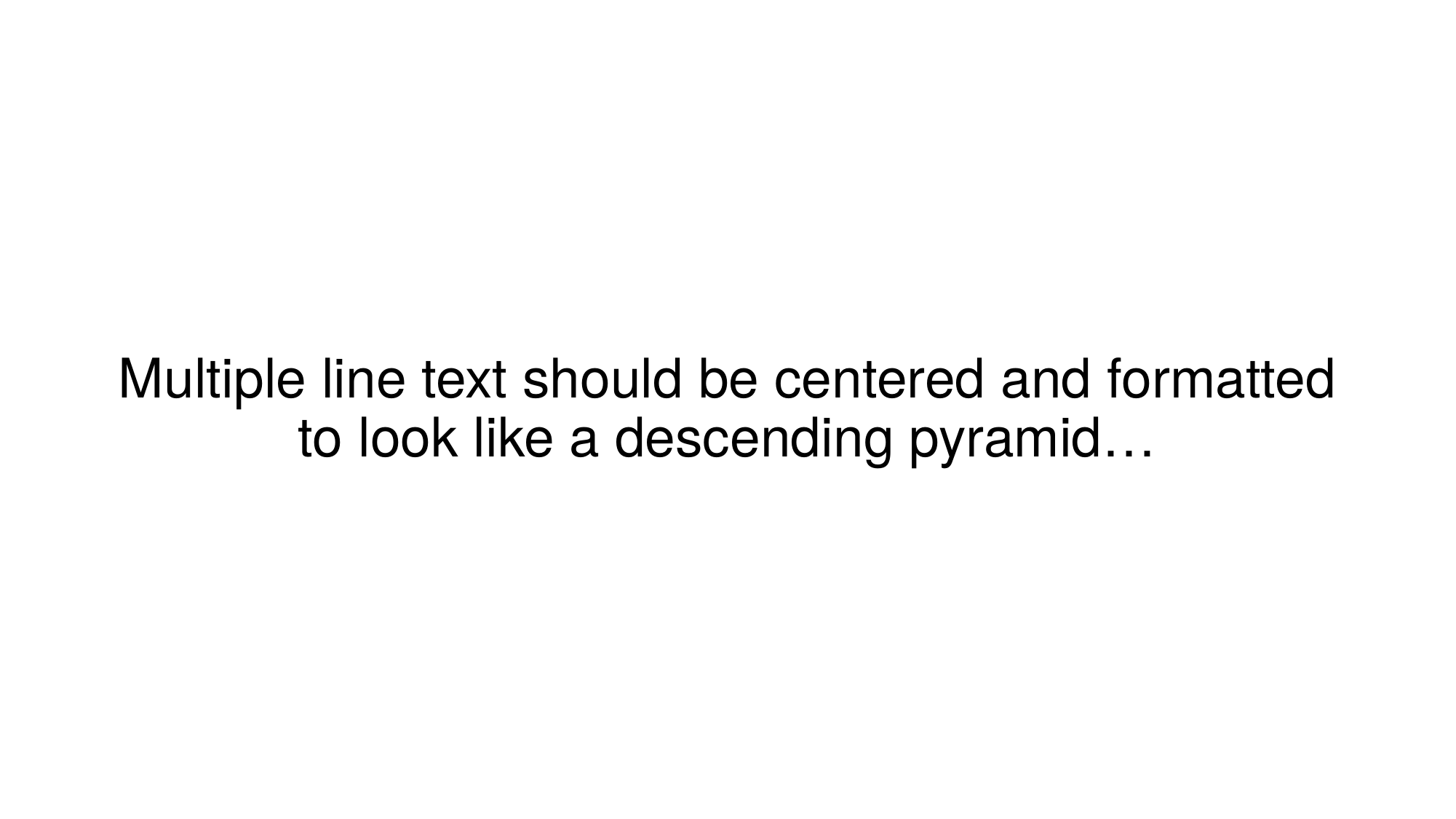

# Multiple line text should be centered and formatted to look like a descending pyramid…